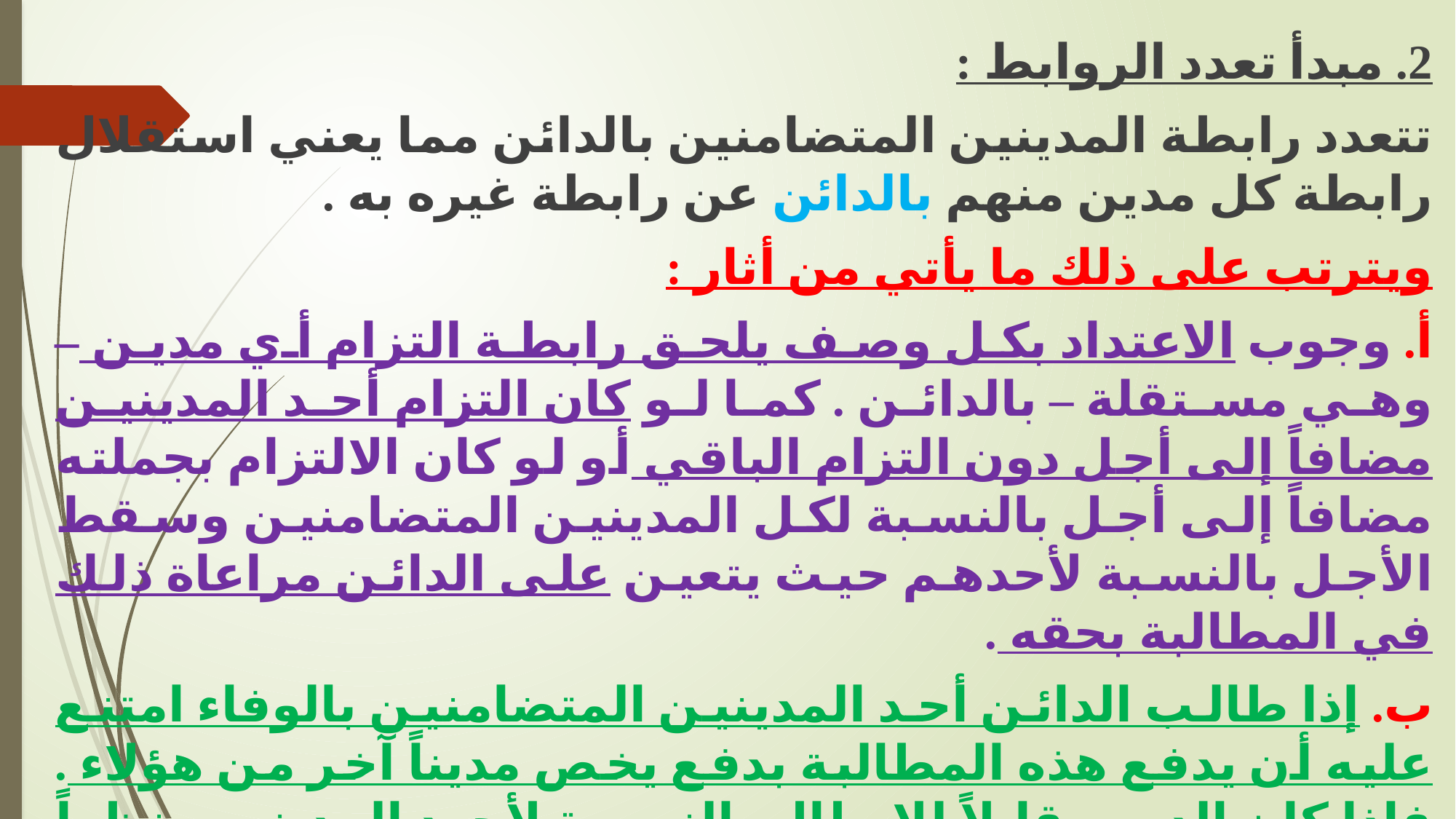

2. مبدأ تعدد الروابط :
تتعدد رابطة المدينين المتضامنين بالدائن مما يعني استقلال رابطة كل مدين منهم بالدائن عن رابطة غيره به .
ويترتب على ذلك ما يأتي من أثار :
أ. وجوب الاعتداد بكل وصف يلحق رابطة التزام أي مدين – وهي مستقلة – بالدائن . كما لو كان التزام أحد المدينين مضافاً إلى أجل دون التزام الباقي أو لو كان الالتزام بجملته مضافاً إلى أجل بالنسبة لكل المدينين المتضامنين وسقط الأجل بالنسبة لأحدهم حيث يتعين على الدائن مراعاة ذلك في المطالبة بحقه .
ب. إذا طالب الدائن أحد المدينين المتضامنين بالوفاء امتنع عليه أن يدفع هذه المطالبة بدفع يخص مديناً آخر من هؤلاء . فإذا كان الدين قابلاً للإبطال بالنسبة لأحد المدينين نظراً لعيب شاب إرادته امتنع على أي مدين آخر أن يتمسك بالدفع بالبطلان حال مطالبة الدائن إياه بالوفاء.